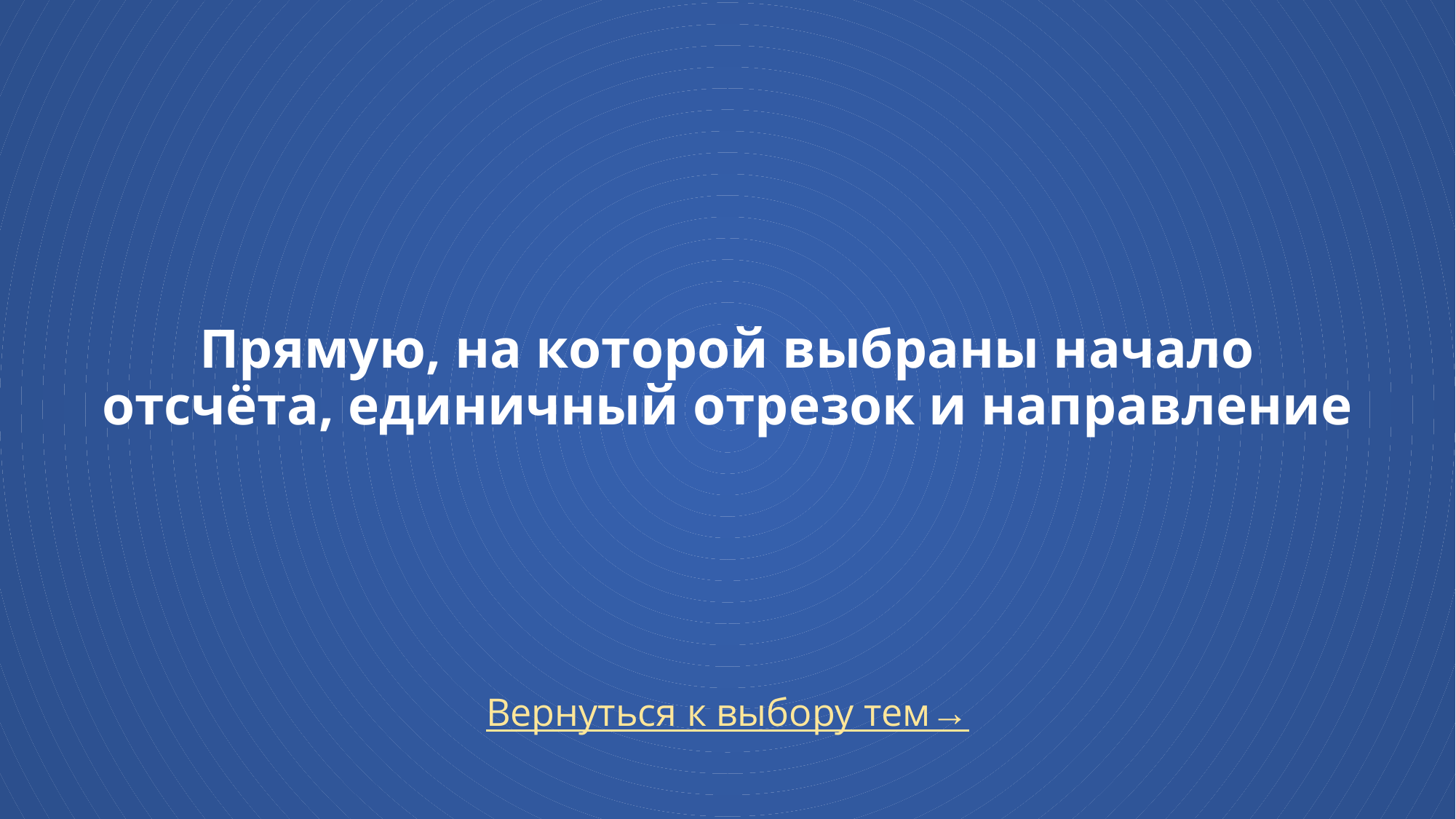

# Прямую, на которой выбраны начало отсчёта, единичный отрезок и направление
Вернуться к выбору тем→